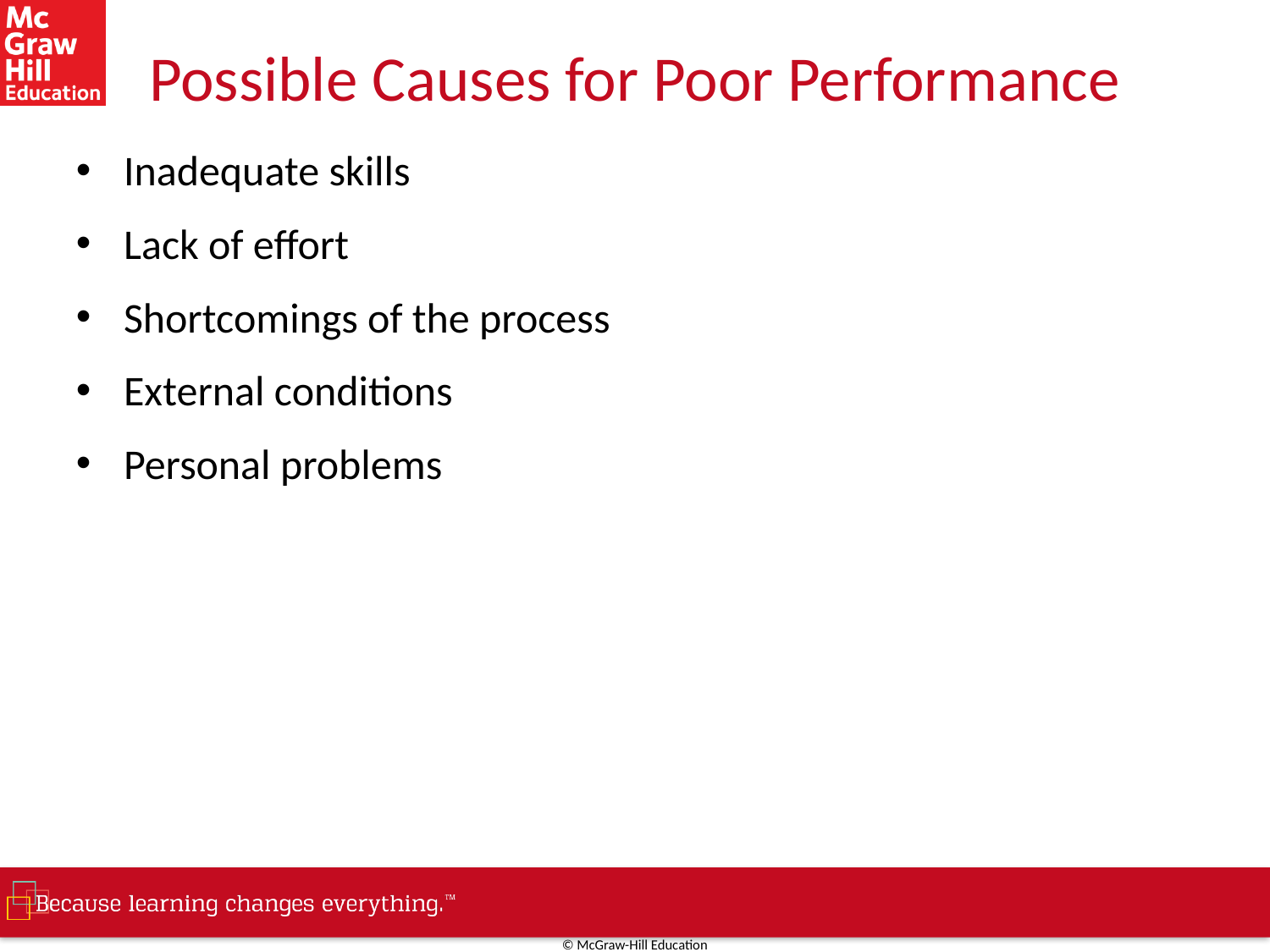

# Possible Causes for Poor Performance
Inadequate skills
Lack of effort
Shortcomings of the process
External conditions
Personal problems